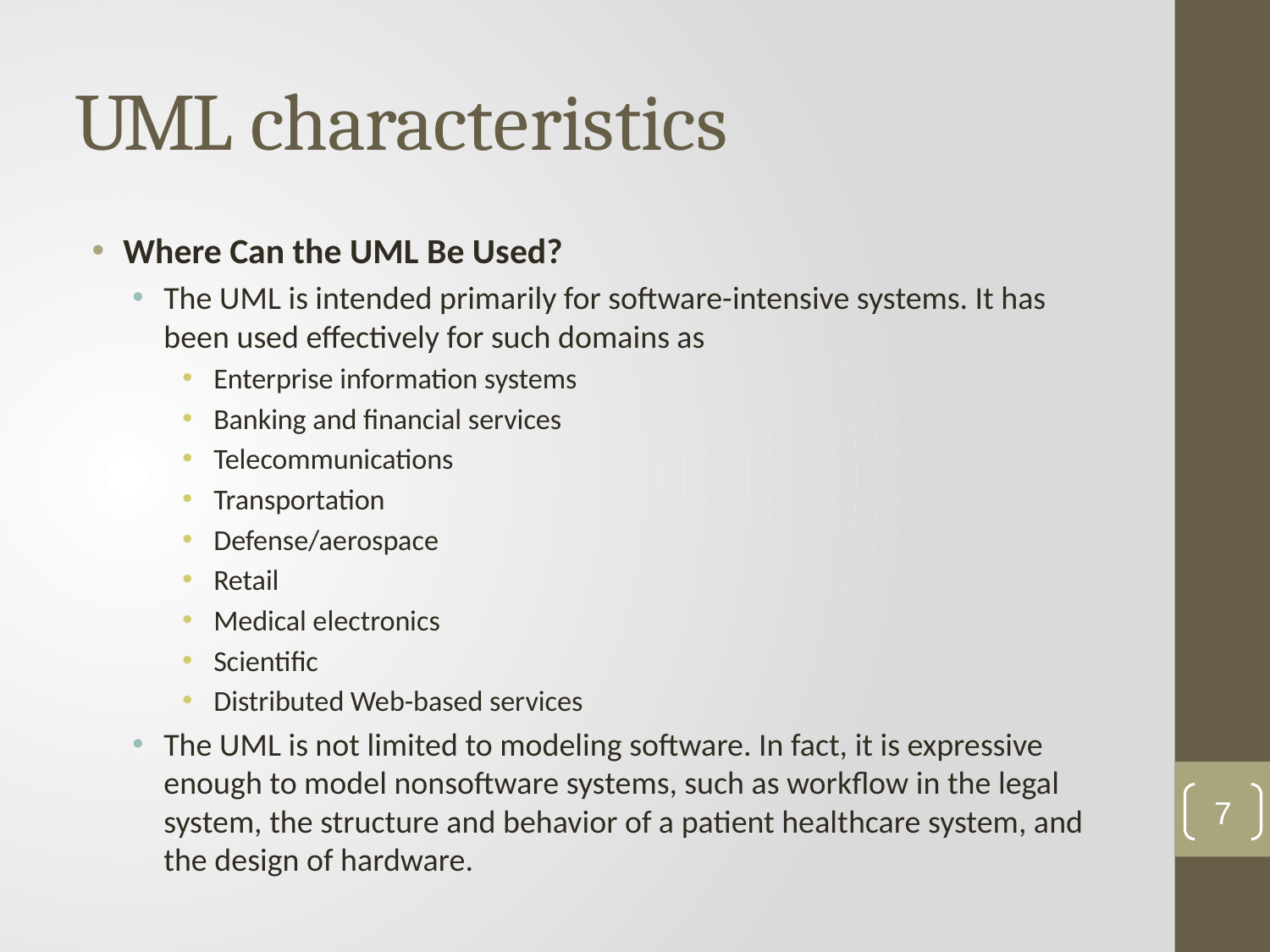

# UML characteristics
Where Can the UML Be Used?
The UML is intended primarily for software-intensive systems. It has been used effectively for such domains as
Enterprise information systems
Banking and financial services
Telecommunications
Transportation
Defense/aerospace
Retail
Medical electronics
Scientific
Distributed Web-based services
The UML is not limited to modeling software. In fact, it is expressive enough to model nonsoftware systems, such as workflow in the legal system, the structure and behavior of a patient healthcare system, and the design of hardware.

7